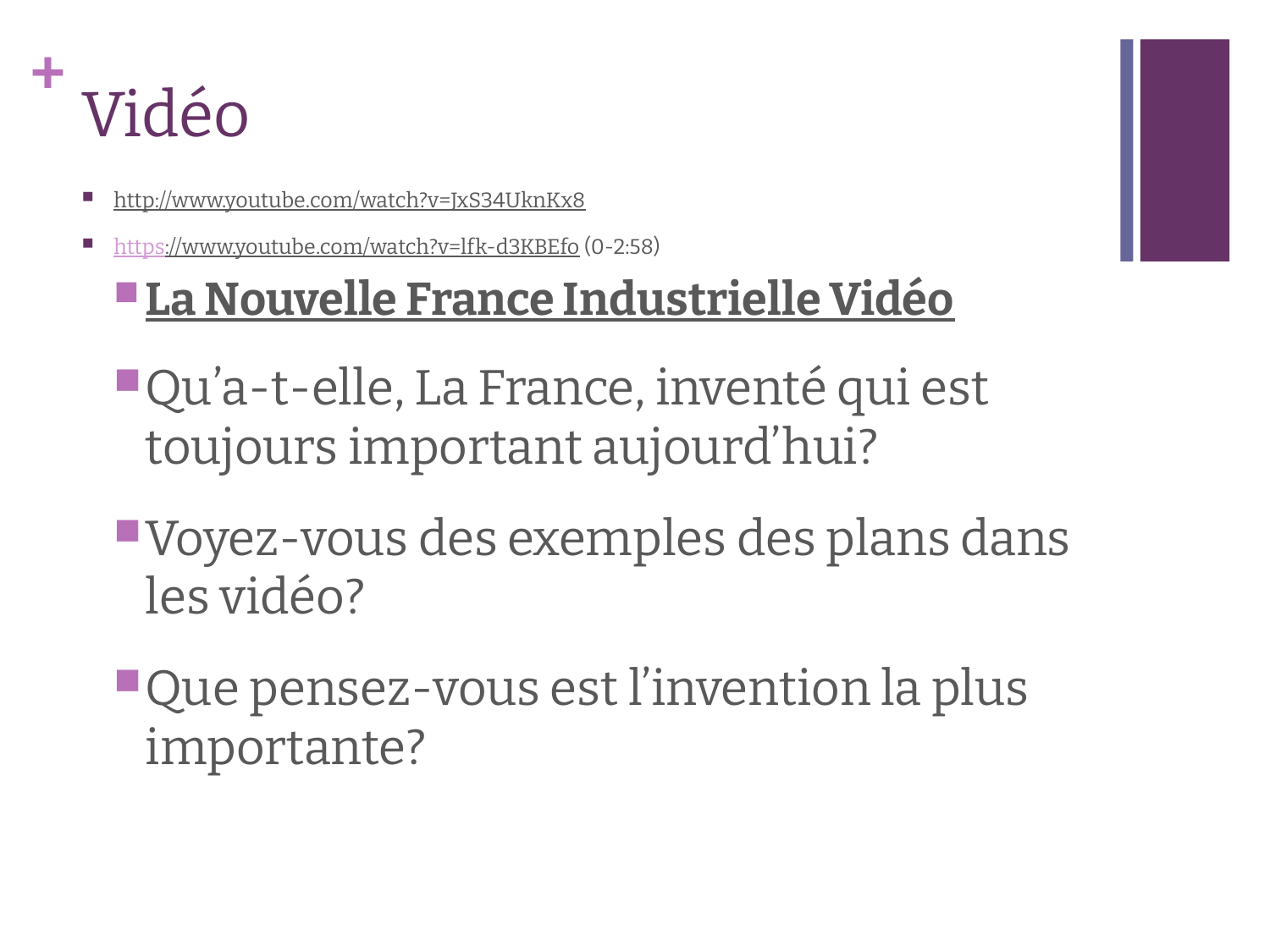

# Vidéo
http://www.youtube.com/watch?v=JxS34UknKx8
https://www.youtube.com/watch?v=lfk-d3KBEfo (0-2:58)
La Nouvelle France Industrielle Vidéo
Qu’a-t-elle, La France, inventé qui est toujours important aujourd’hui?
Voyez-vous des exemples des plans dans les vidéo?
Que pensez-vous est l’invention la plus importante?